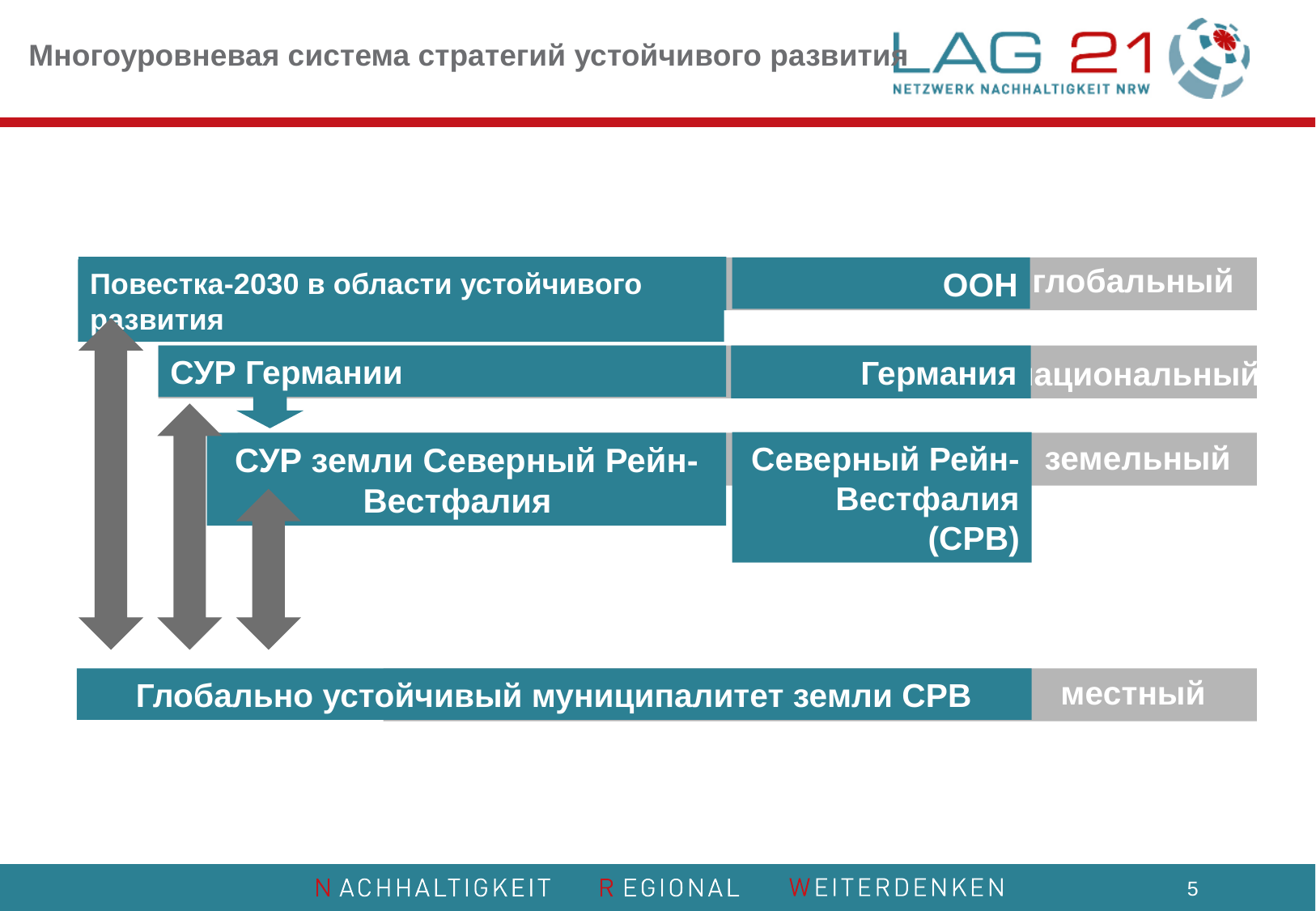

Многоуровневая система стратегий устойчивого развития

глобальный

ООН
Повестка-2030 в области устойчивого развития

СУР Германии

Германия
национальный

земельный
Северный Рейн-Вестфалия (СРВ)
СУР земли Северный Рейн-Вестфалия

местный
Глобально устойчивый муниципалитет земли СРВ

5